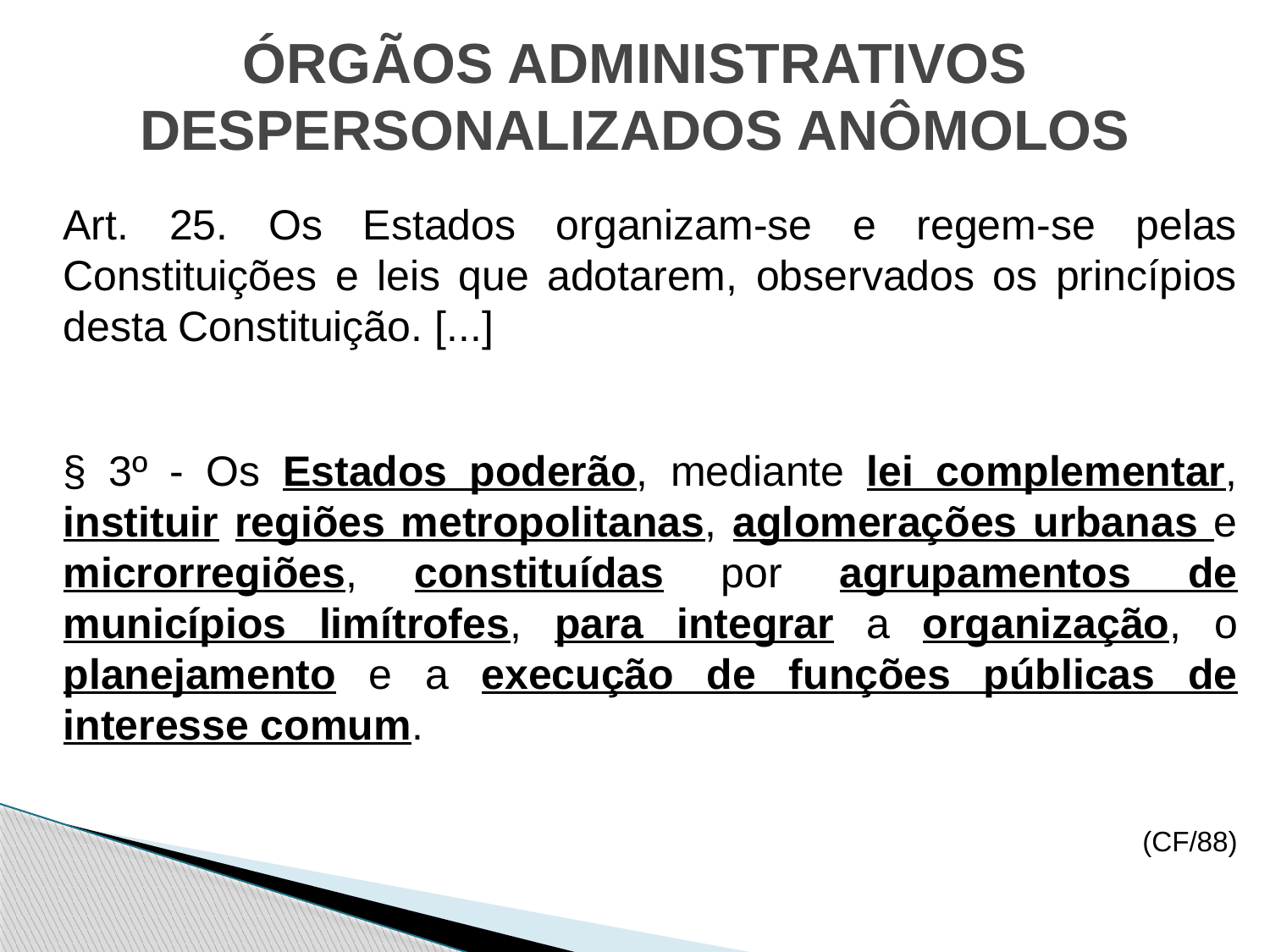

# ÓRGÃOS ADMINISTRATIVOS DESPERSONALIZADOS ANÔMOLOS

	Art. 25. Os Estados organizam-se e regem-se pelas Constituições e leis que adotarem, observados os princípios desta Constituição. [...]

	§ 3º - Os Estados poderão, mediante lei complementar, instituir regiões metropolitanas, aglomerações urbanas e microrregiões, constituídas por agrupamentos de municípios limítrofes, para integrar a organização, o planejamento e a execução de funções públicas de interesse comum.

(CF/88)